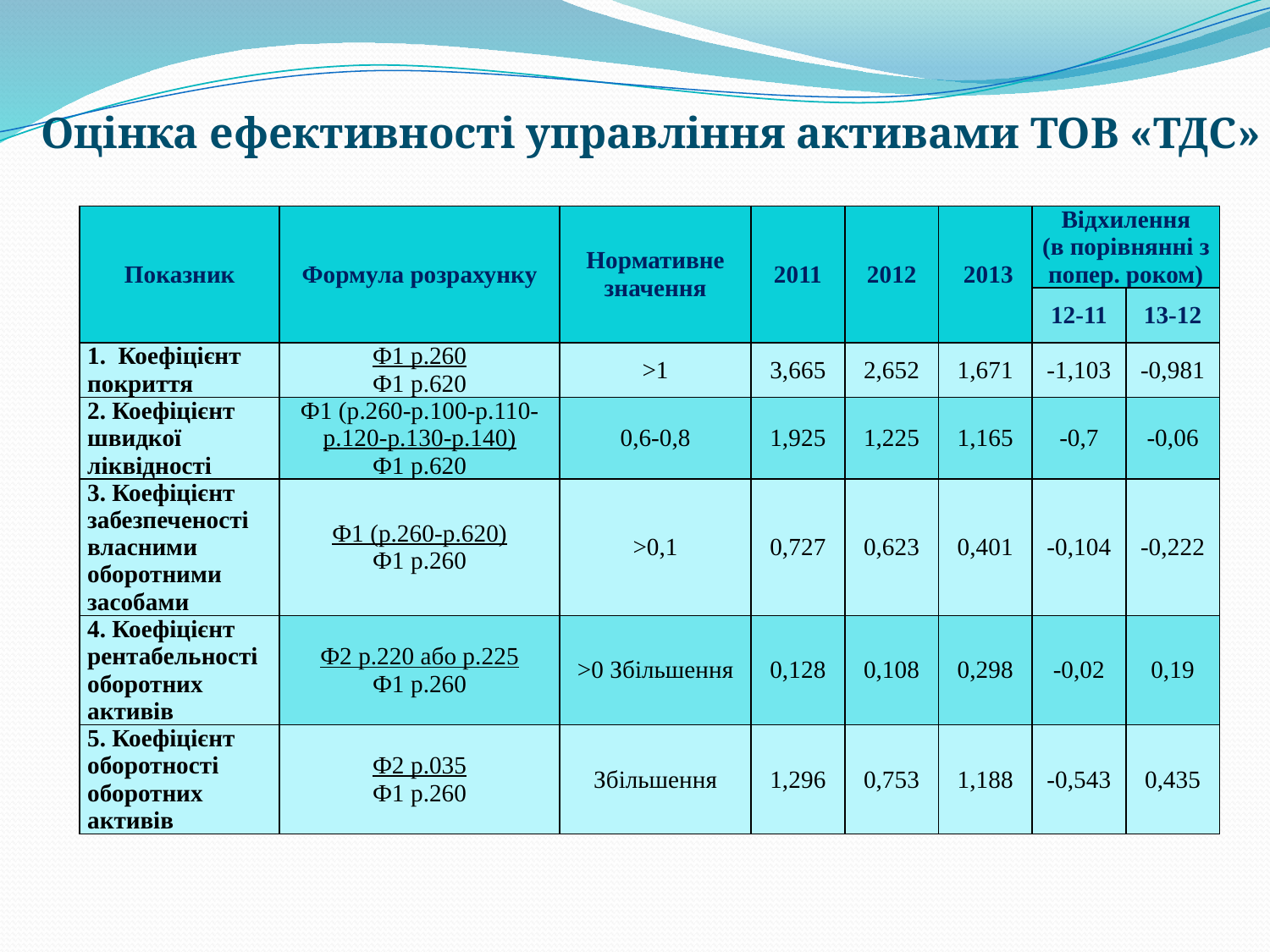

Оцінка ефективності управління активами ТОВ «ТДС»
| Показник | Формула розрахунку | Нормативне значення | 2011 | 2012 | 2013 | Відхилення (в порівнянні з попер. роком) |  |
| --- | --- | --- | --- | --- | --- | --- | --- |
|  |  |  |  |  |  | 12-11 | 13-12 |
| 1. Коефіцієнт покриття | Ф1 р.260 Ф1 р.620 | >1 | 3,665 | 2,652 | 1,671 | -1,103 | -0,981 |
| 2. Коефіцієнт швидкої ліквідності | Ф1 (р.260-р.100-р.110- р.120-р.130-р.140) Ф1 р.620 | 0,6-0,8 | 1,925 | 1,225 | 1,165 | -0,7 | -0,06 |
| 3. Коефіцієнт забезпеченості власними оборотними засобами | Ф1 (р.260-р.620) Ф1 р.260 | >0,1 | 0,727 | 0,623 | 0,401 | -0,104 | -0,222 |
| 4. Коефіцієнт рентабельності оборотних активів | Ф2 р.220 або р.225 Ф1 р.260 | >0 Збільшення | 0,128 | 0,108 | 0,298 | -0,02 | 0,19 |
| 5. Коефіцієнт оборотності оборотних активів | Ф2 р.035 Ф1 р.260 | Збільшення | 1,296 | 0,753 | 1,188 | -0,543 | 0,435 |